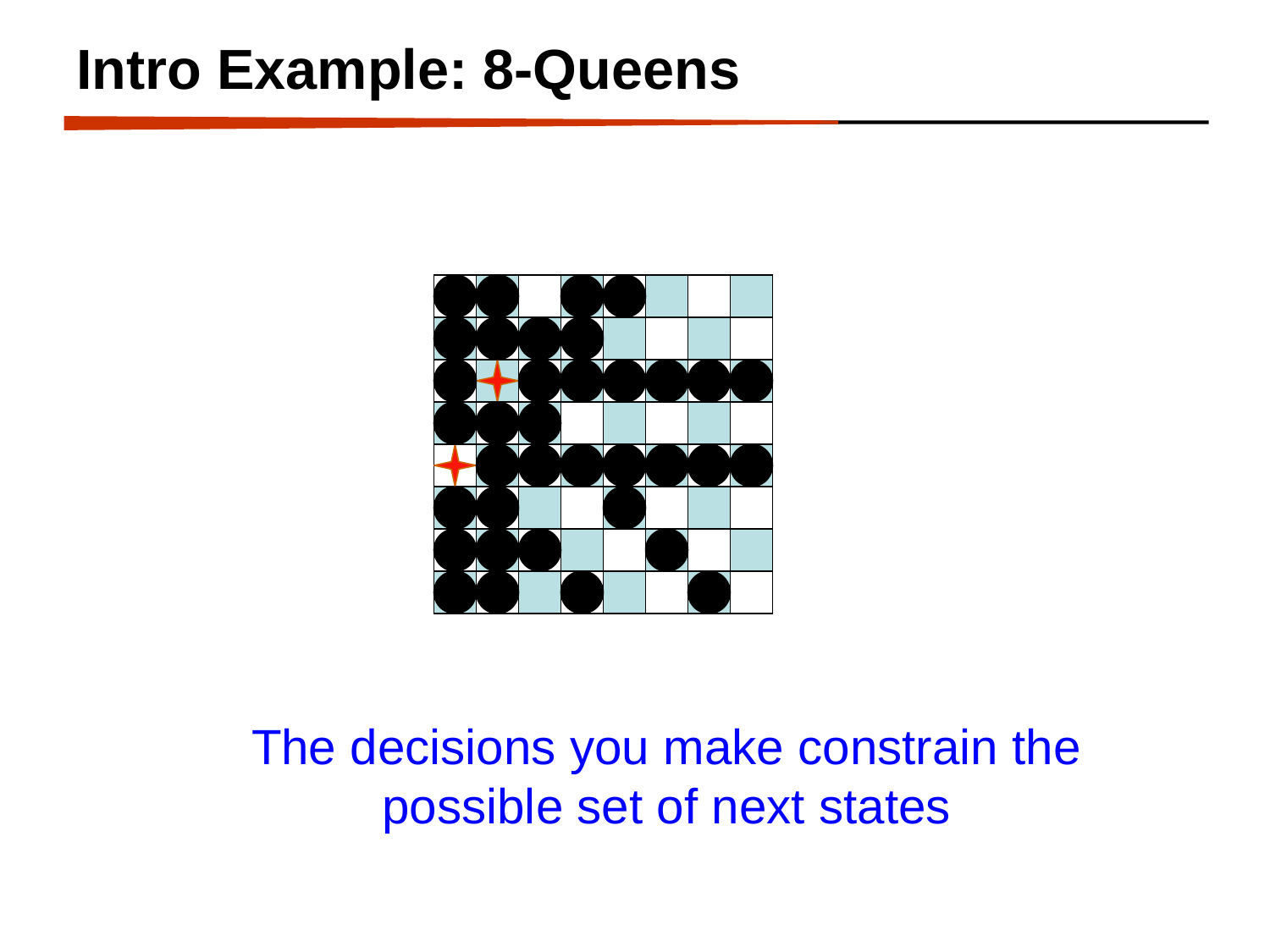

# Intro Example: 8-Queens

The decisions you make constrain the possible set of next states